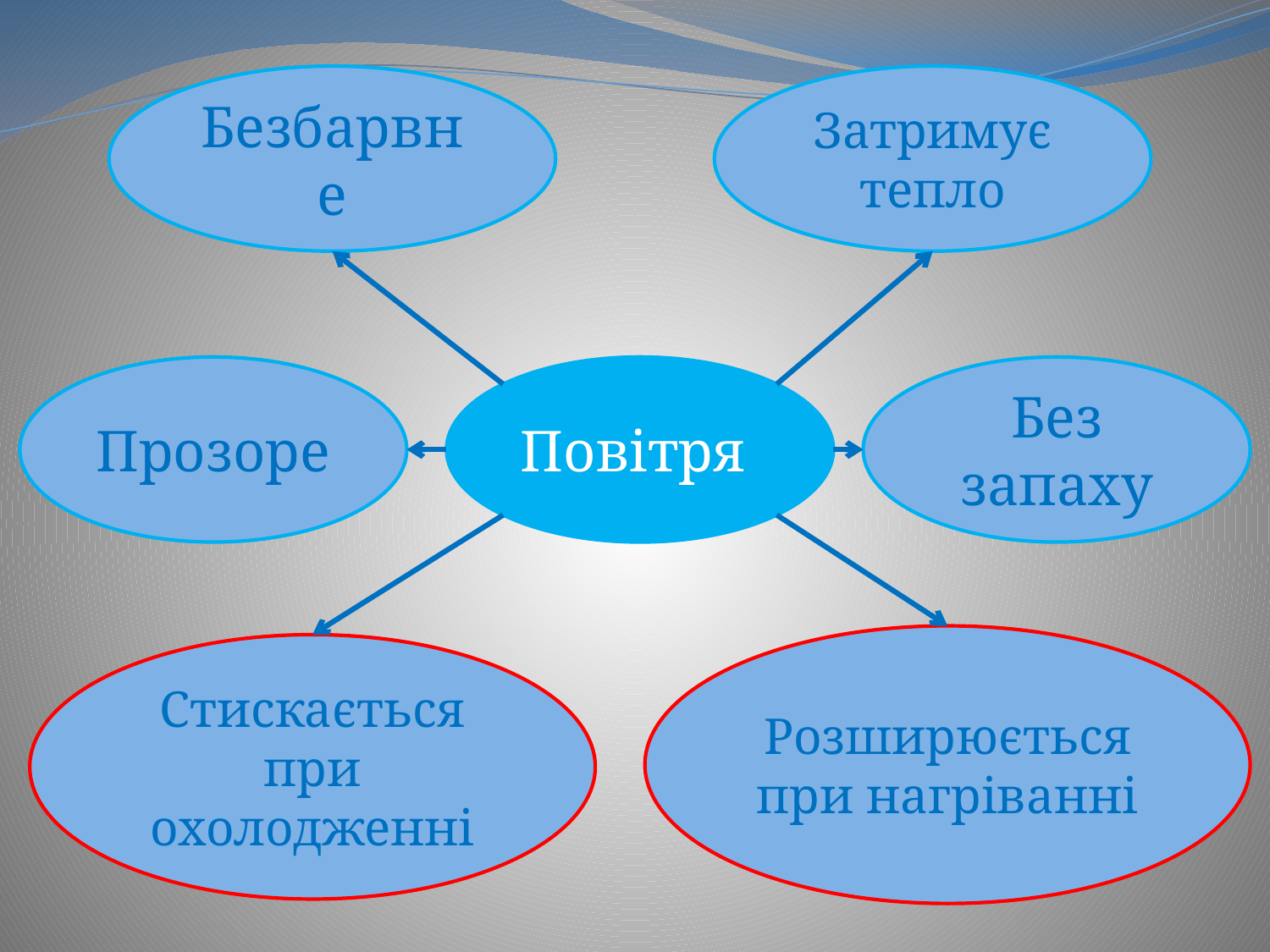

Безбарвне
Затримує тепло
Прозоре
Повітря
Без запаху
Розширюється при нагріванні
Стискається при охолодженні